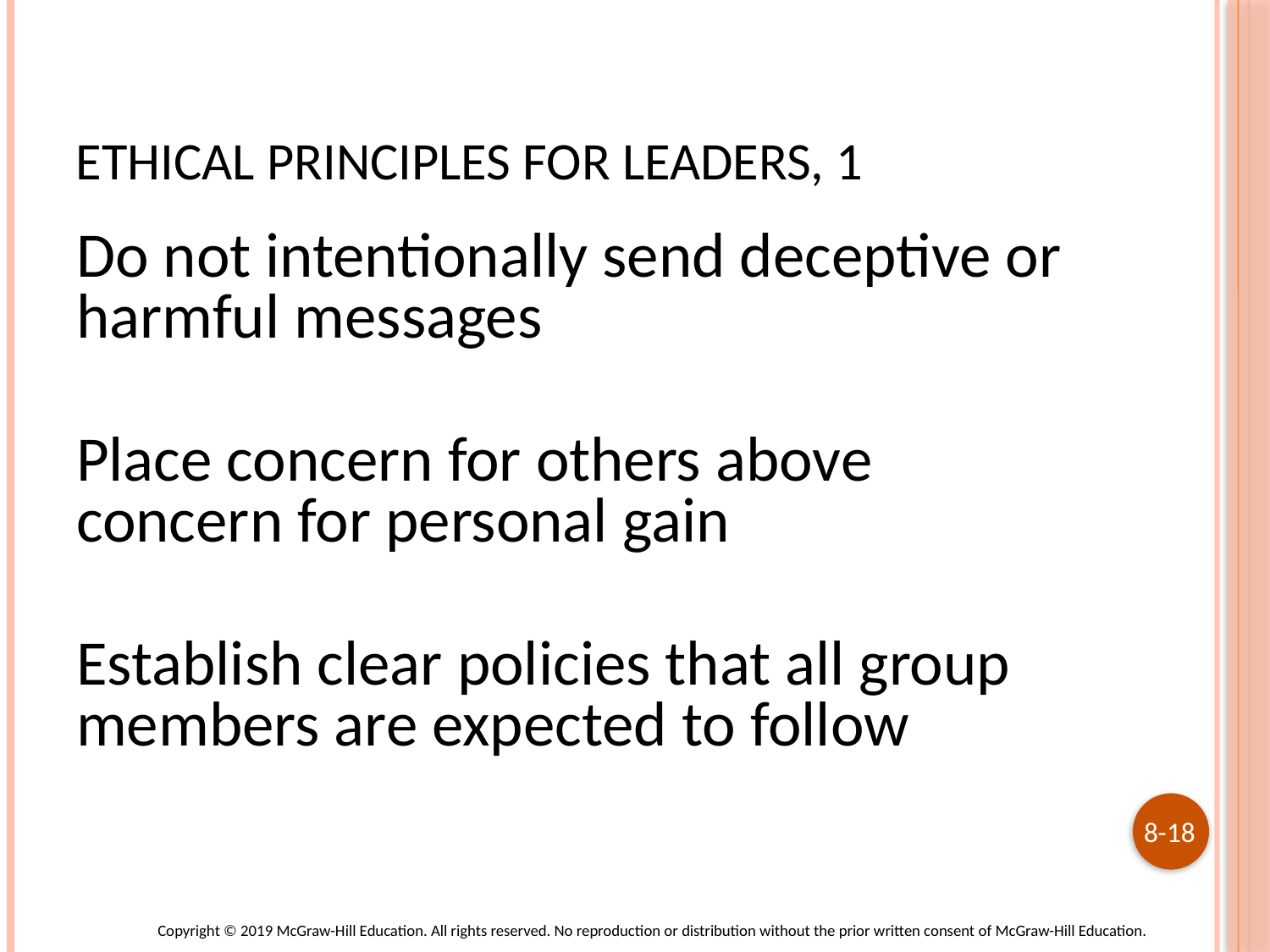

# Ethical Principles for Leaders, 1
Do not intentionally send deceptive or harmful messages

Place concern for others above concern for personal gain

Establish clear policies that all group members are expected to follow